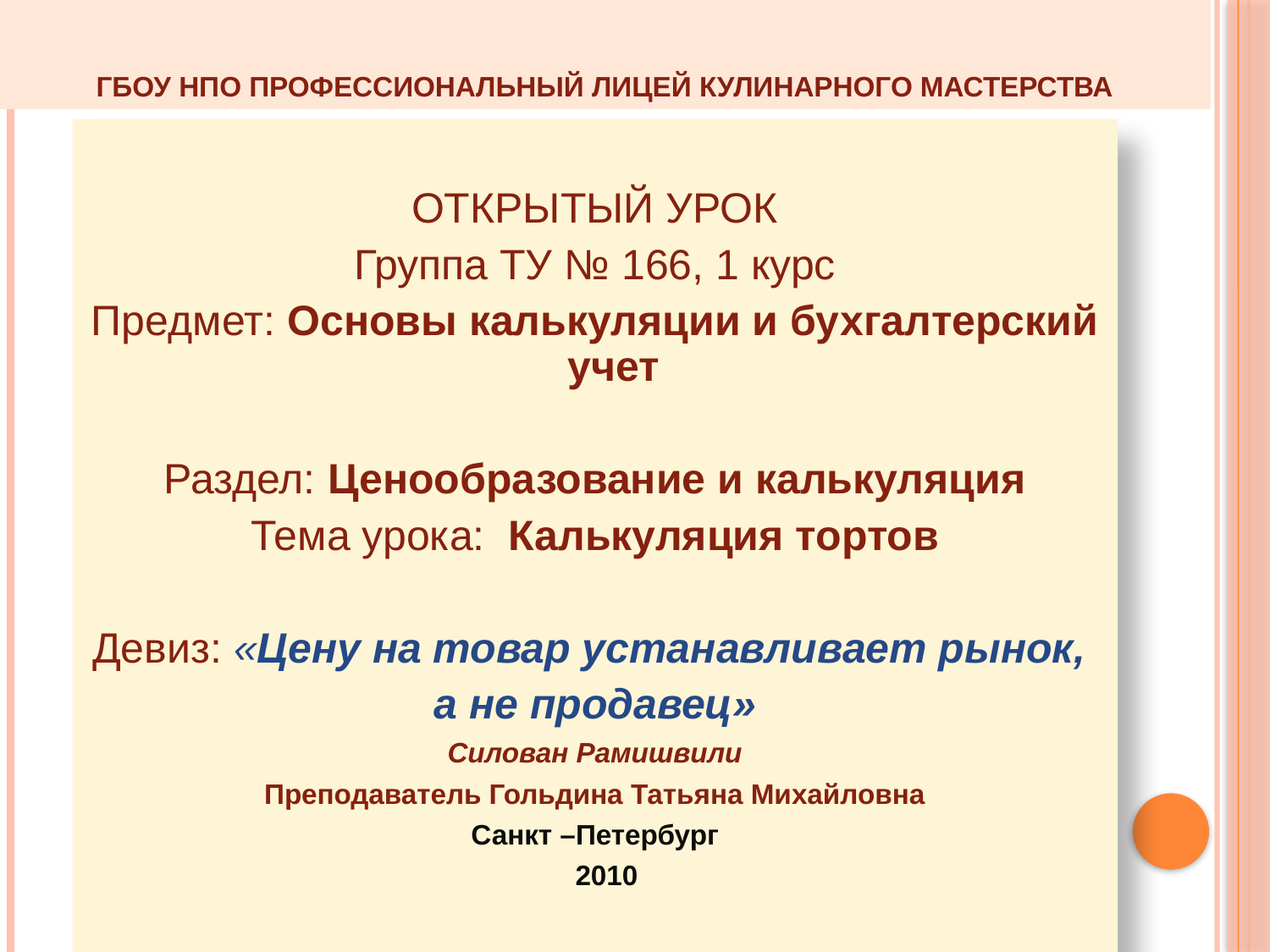

# ГБОУ НПО ПРОФЕССИОНАЛЬНЫЙ ЛИЦЕЙ КУЛИНАРНОГО МАСТЕРСТВА

ОТКРЫТЫЙ УРОК
Группа ТУ № 166, 1 курс
Предмет: Основы калькуляции и бухгалтерский учет

Раздел: Ценообразование и калькуляция
Тема урока:  Калькуляция тортов

Девиз: «Цену на товар устанавливает рынок,
а не продавец»
Силован Рамишвили
Преподаватель Гольдина Татьяна Михайловна
Санкт –Петербург
   2010